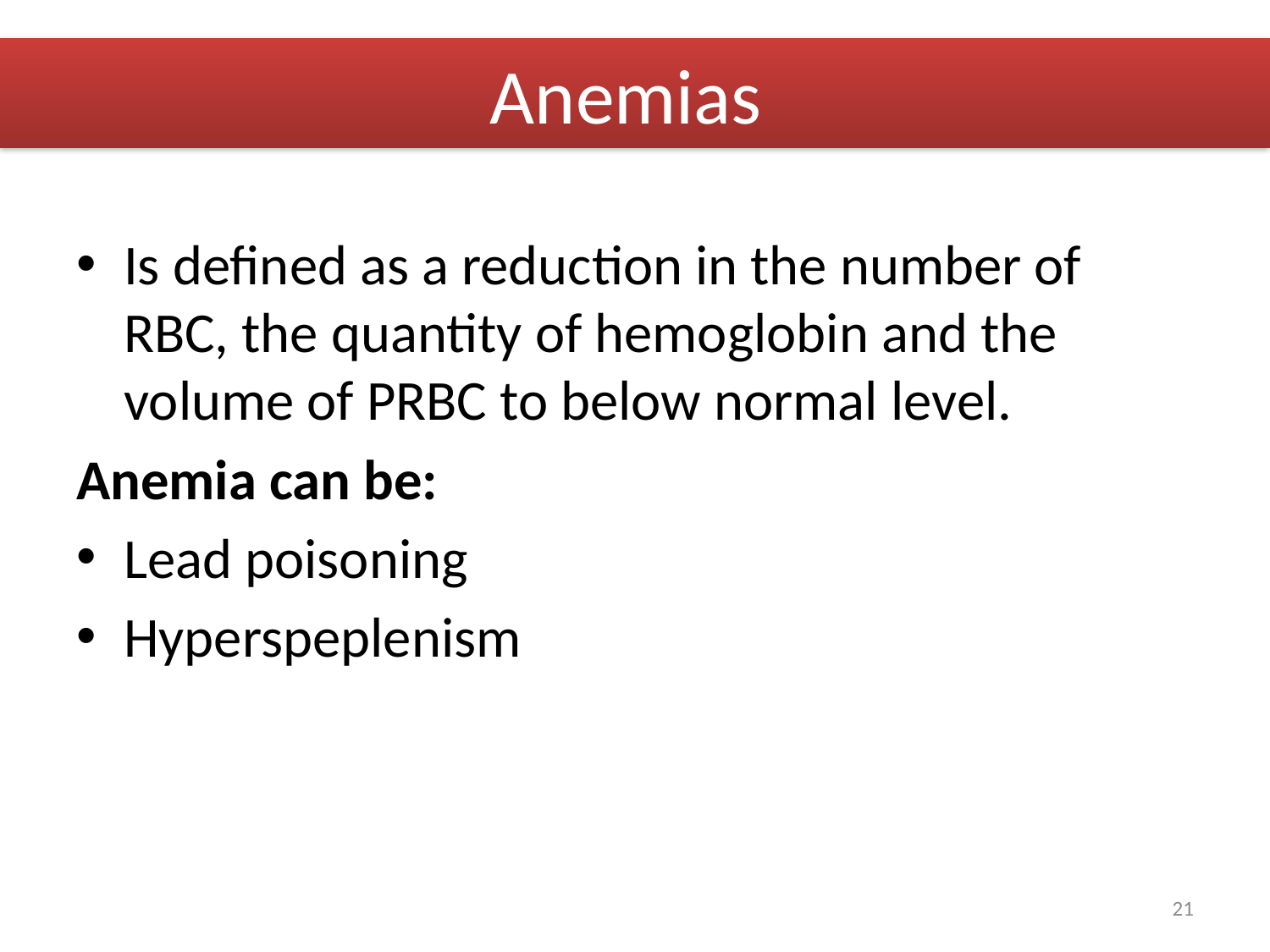

# Anemias
Is defined as a reduction in the number of RBC, the quantity of hemoglobin and the volume of PRBC to below normal level.
Anemia can be:
Lead poisoning
Hyperspeplenism

21